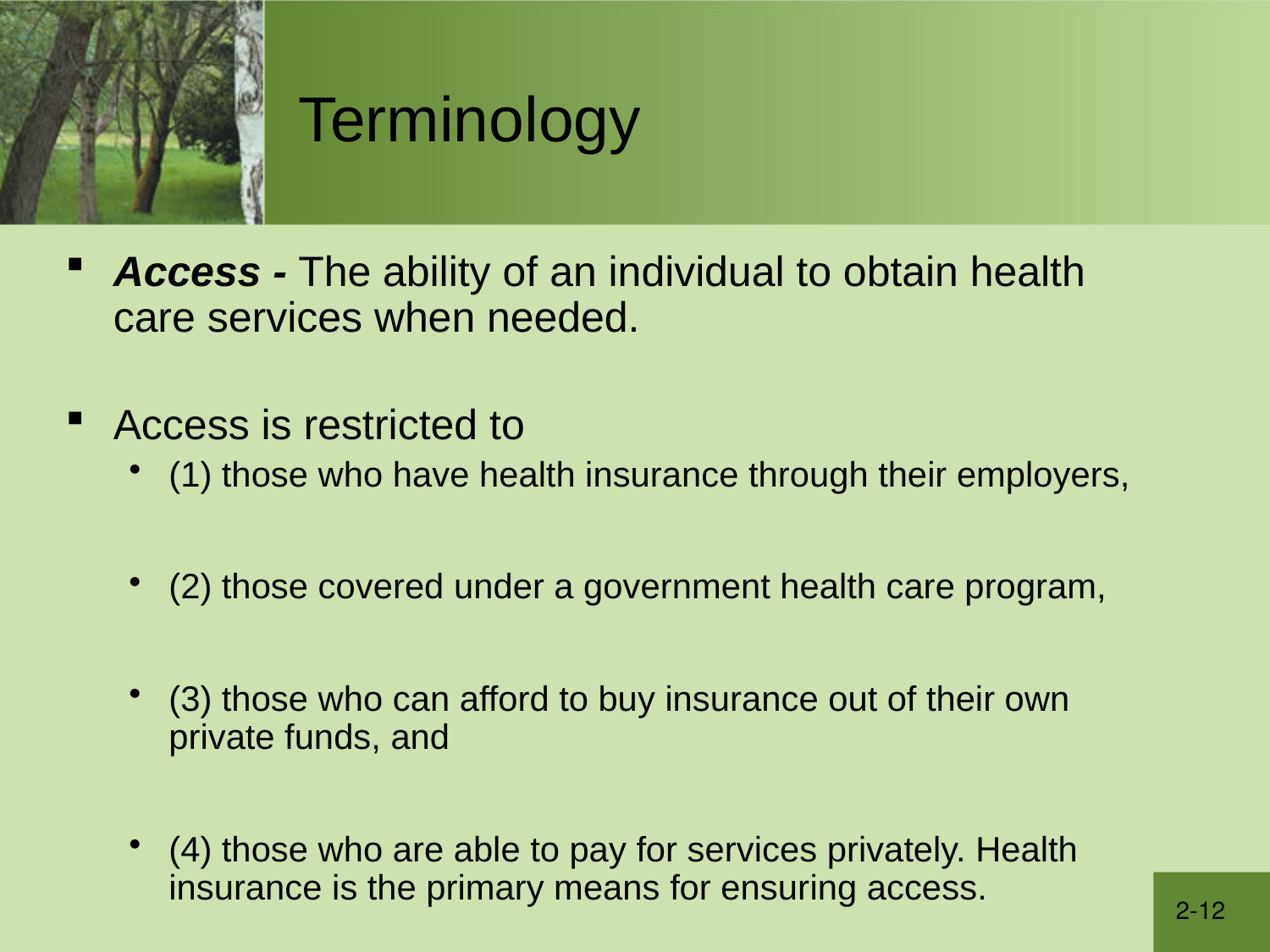

# Terminology
Access - The ability of an individual to obtain health care services when needed.

Access is restricted to
(1) those who have health insurance through their employers,

(2) those covered under a government health care program,

(3) those who can afford to buy insurance out of their own private funds, and

(4) those who are able to pay for services privately. Health insurance is the primary means for ensur­ing access.
2-12